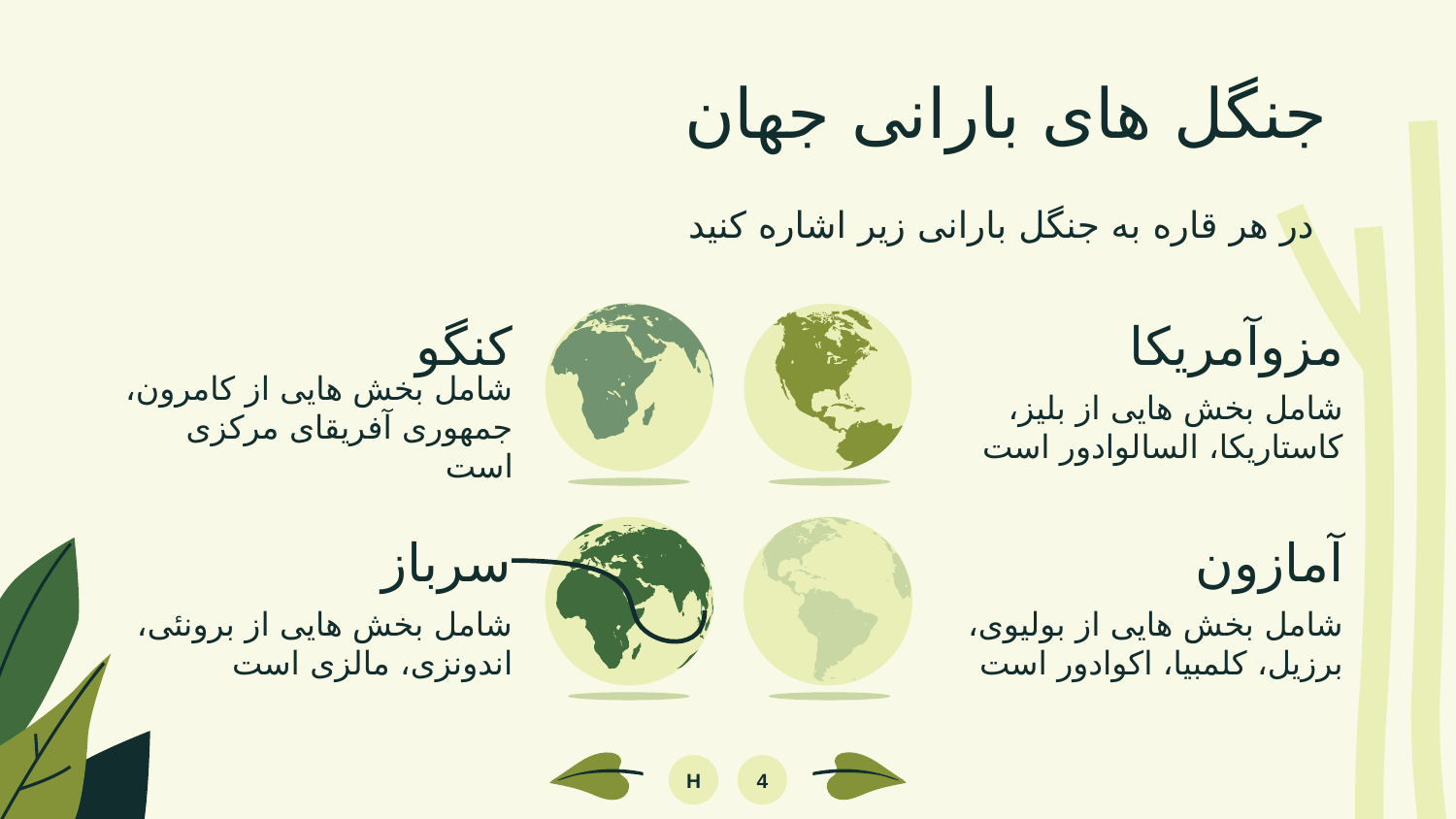

# جنگل های بارانی جهان
در هر قاره به جنگل بارانی زیر اشاره کنید
کنگو
مزوآمریکا

شامل بخش هایی از کامرون، جمهوری آفریقای مرکزی است
شامل بخش هایی از بلیز، کاستاریکا، السالوادور است

سرباز
آمازون

شامل بخش هایی از برونئی، اندونزی، مالزی است
شامل بخش هایی از بولیوی، برزیل، کلمبیا، اکوادور است

H
4